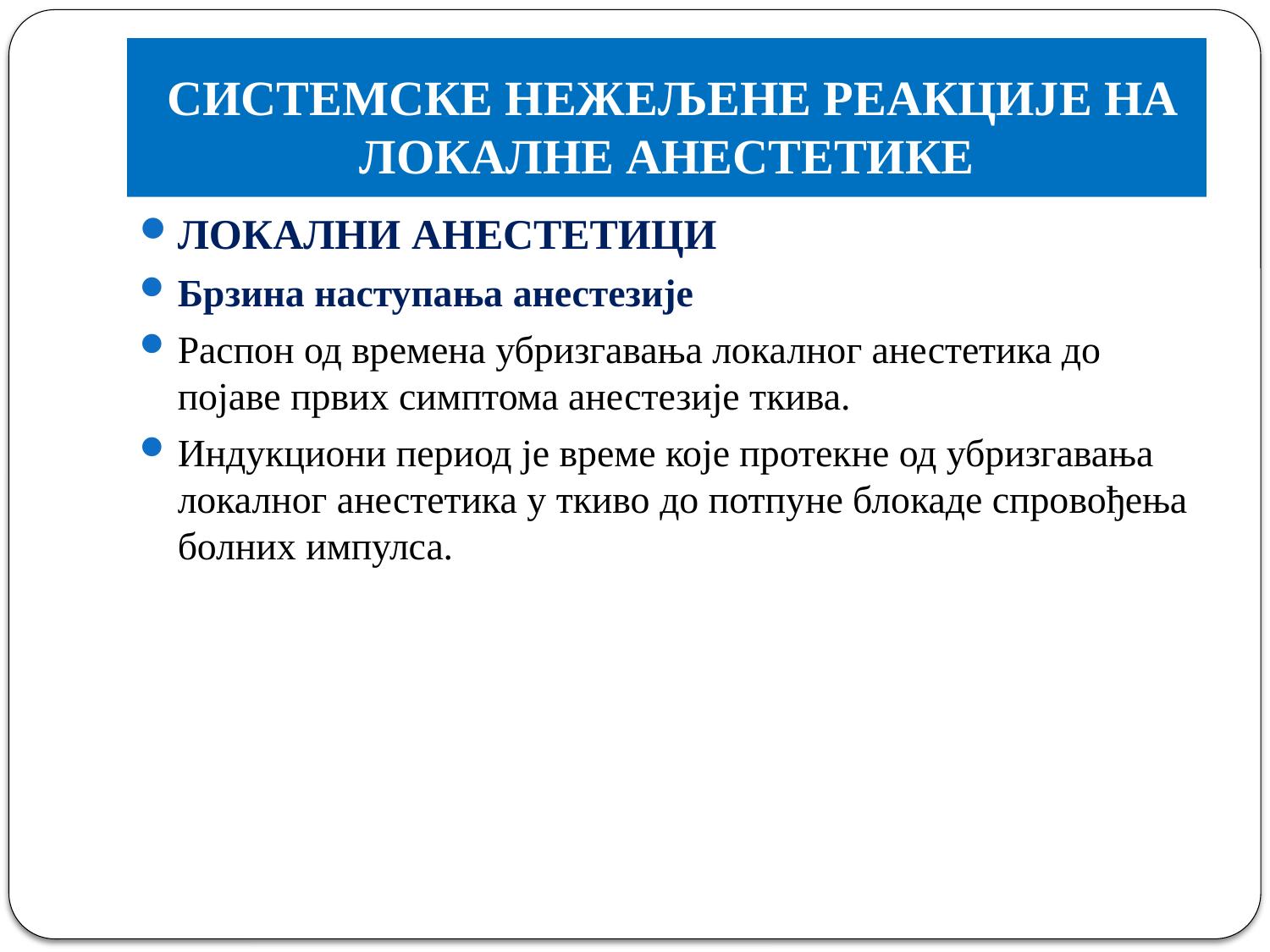

# СИСТЕМСКЕ НЕЖЕЉЕНЕ РЕАКЦИЈЕ НА ЛОКАЛНЕ АНЕСТЕТИКЕ
ЛОКАЛНИ АНЕСТЕТИЦИ
Брзина наступања анестезије
Распон од времена убризгавања локалног анестетика до појаве првих симптома анестезије ткива.
Индукциони период је време које протекне од убризгавања локалног анестетика у ткиво до потпуне блокаде спровођења болних импулса.